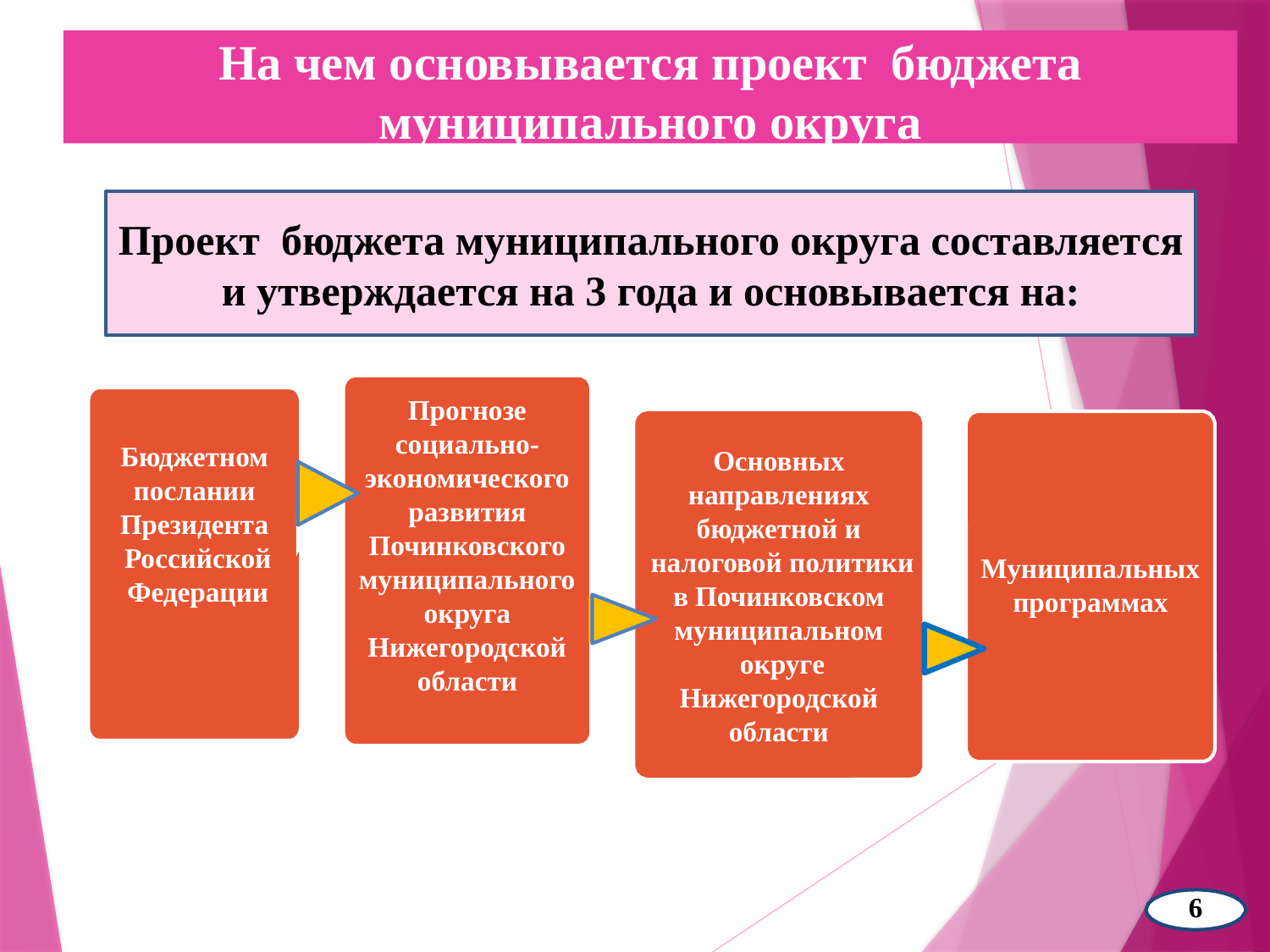

На чем основывается проект  бюджета муниципального округа

Проект  бюджета муниципального округа составляется и утверждается на 3 года и основывается на:

Прогнозе социально-экономического развития Починковского муниципального округа Нижегородской области

Бюджетном
 послании
Президента
 Российской
 Федерации

Основных направлениях бюджетной и
 налоговой политики в Починковском муниципальном
 округе Нижегородской области

Муниципальных программах

6